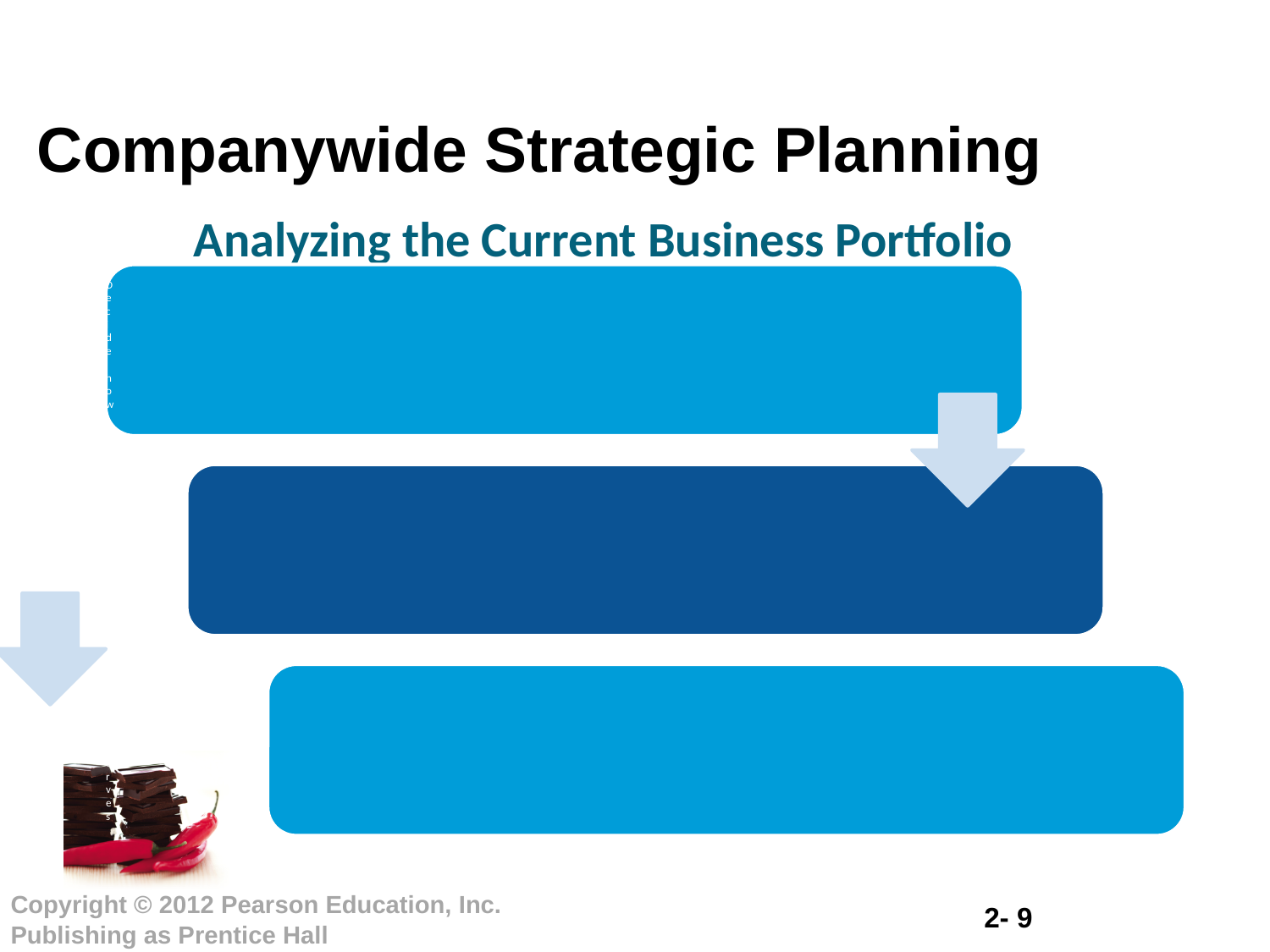

Companywide Strategic Planning
Analyzing the Current Business Portfolio

Decide how much support each SBU deserves